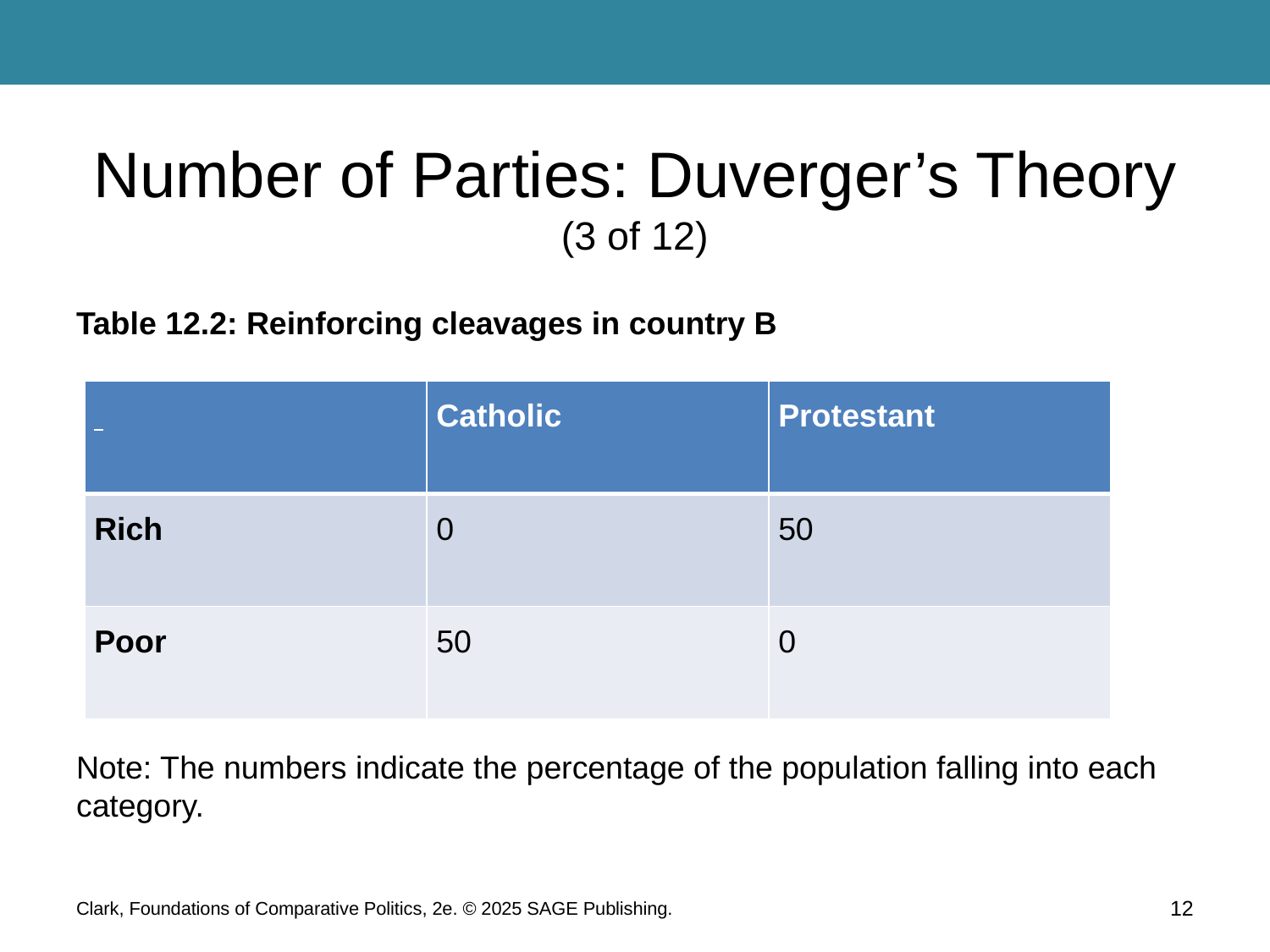

# Number of Parties: Duverger’s Theory (3 of 12)
Table 12.2: Reinforcing cleavages in country B

Note: The numbers indicate the percentage of the population falling into each category.
|  | Catholic | Protestant |
| --- | --- | --- |
| Rich | 0 | 50 |
| Poor | 50 | 0 |
Clark, Foundations of Comparative Politics, 2e. © 2025 SAGE Publishing.
12